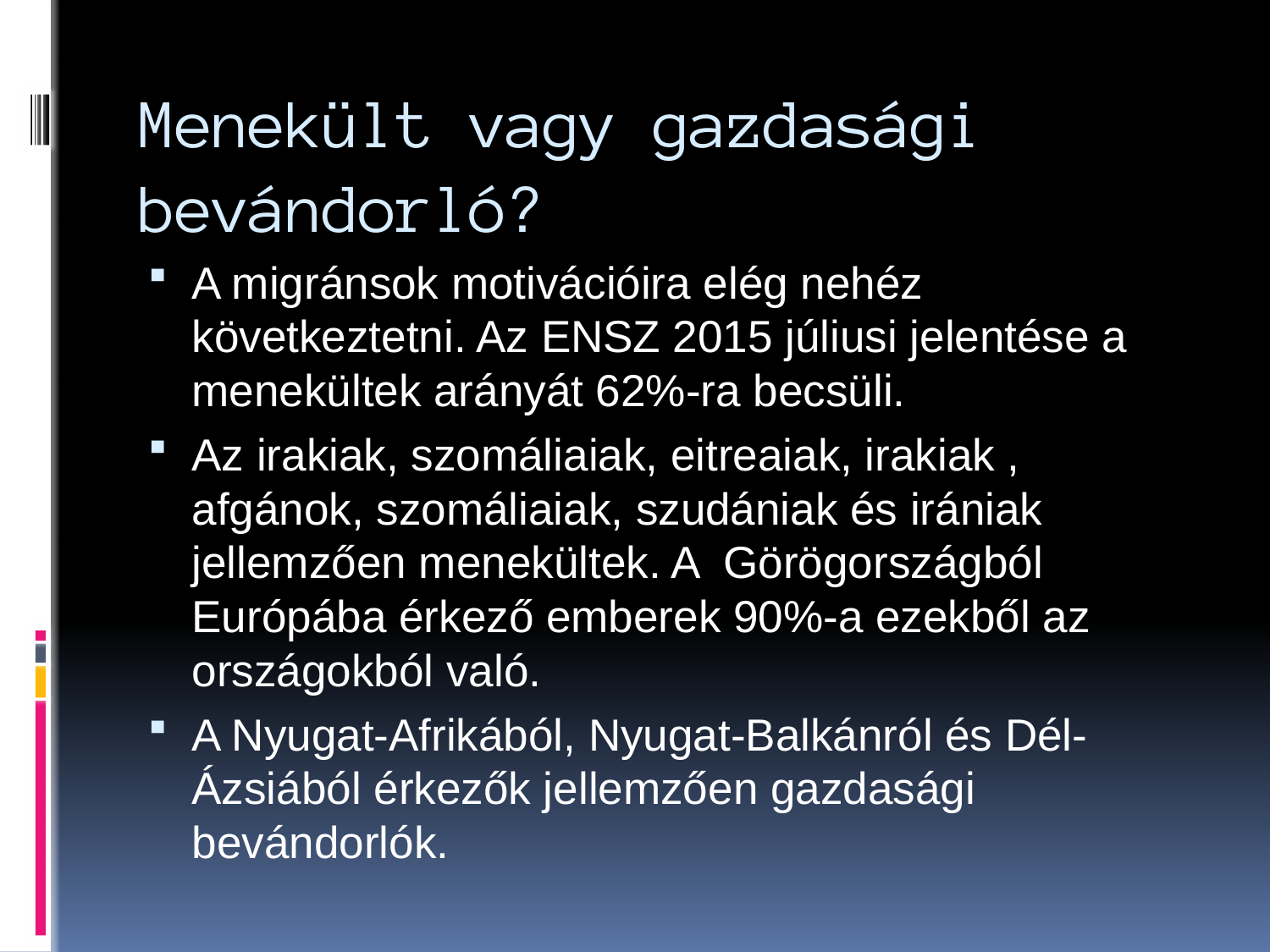

# Menekült vagy gazdasági bevándorló?
A migránsok motivációira elég nehéz következtetni. Az ENSZ 2015 júliusi jelentése a menekültek arányát 62%-ra becsüli.
Az irakiak, szomáliaiak, eitreaiak, irakiak , afgánok, szomáliaiak, szudániak és irániak jellemzően menekültek. A  Görögországból Európába érkező emberek 90%-a ezekből az országokból való.
A Nyugat-Afrikából, Nyugat-Balkánról és Dél-Ázsiából érkezők jellemzően gazdasági bevándorlók.